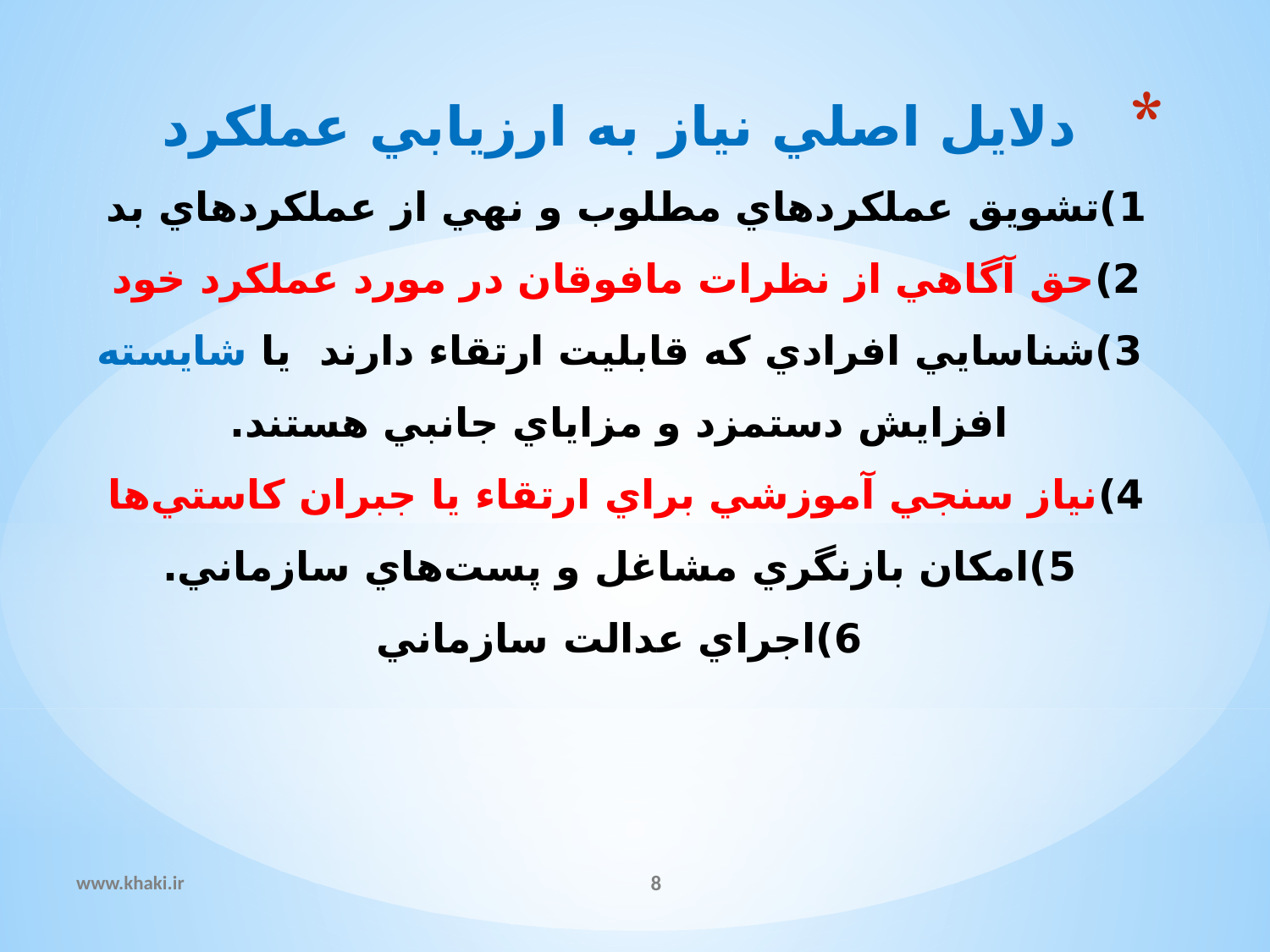

# دلايل اصلي نياز به ارزيابي عملکرد 1)تشويق عملکردهاي مطلوب و نهي از عملکردهاي بد 2)حق آگاهي از نظرات مافوقان در مورد عملکرد خود 3)شناسايي افرادي که قابليت ارتقاء دارند  يا شایسته افزايش دستمزد و مزاياي جانبي هستند. 4)نياز سنجي آموزشي براي ارتقاء يا جبران کاستي‌ها 5)امکان بازنگري مشاغل و پست‌هاي سازماني. 6)اجراي عدالت سازماني
www.khaki.ir
8